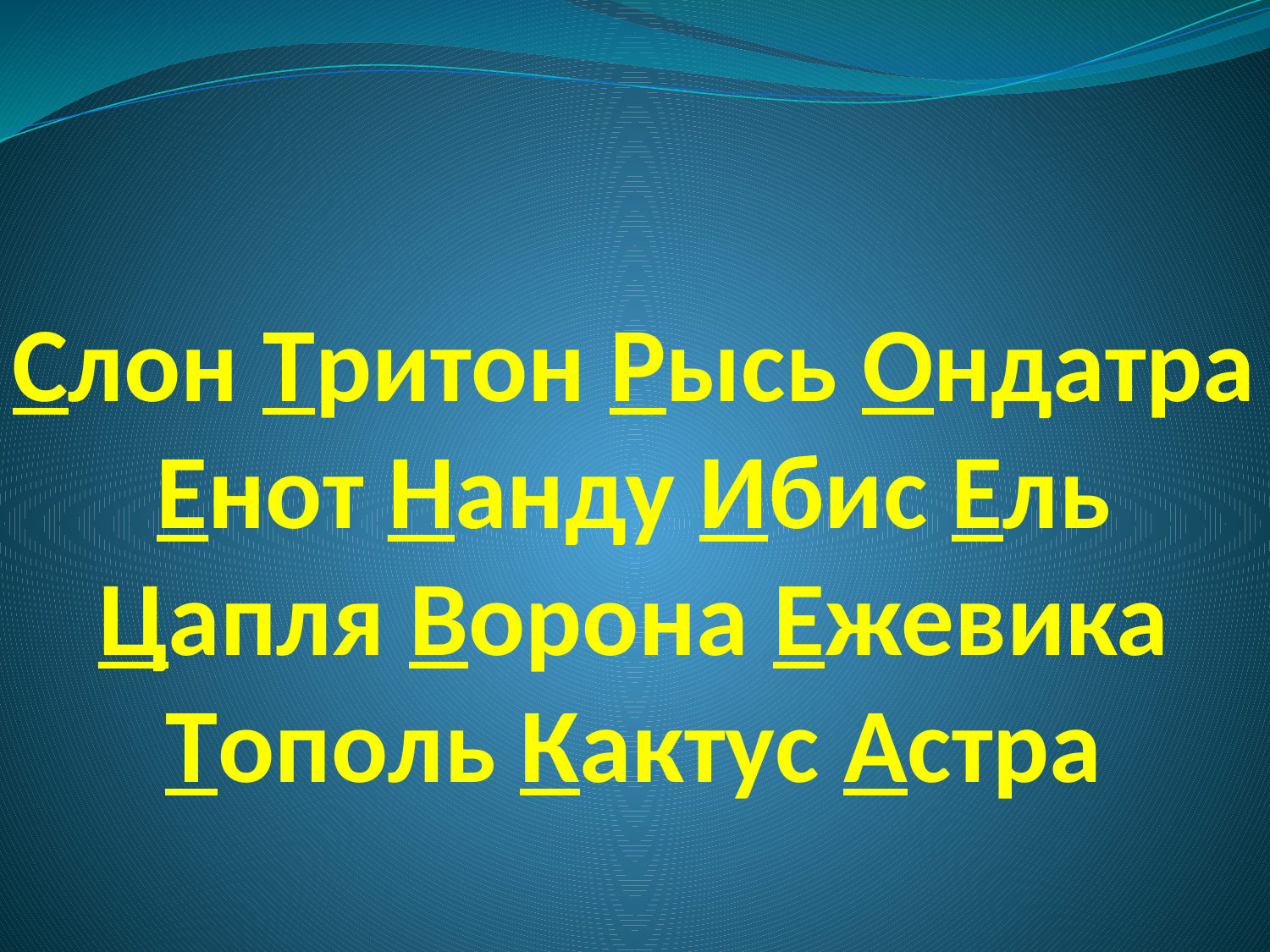

# Слон Тритон Рысь Ондатра Енот Нанду Ибис Ель Цапля Ворона Ежевика Тополь Кактус Астра